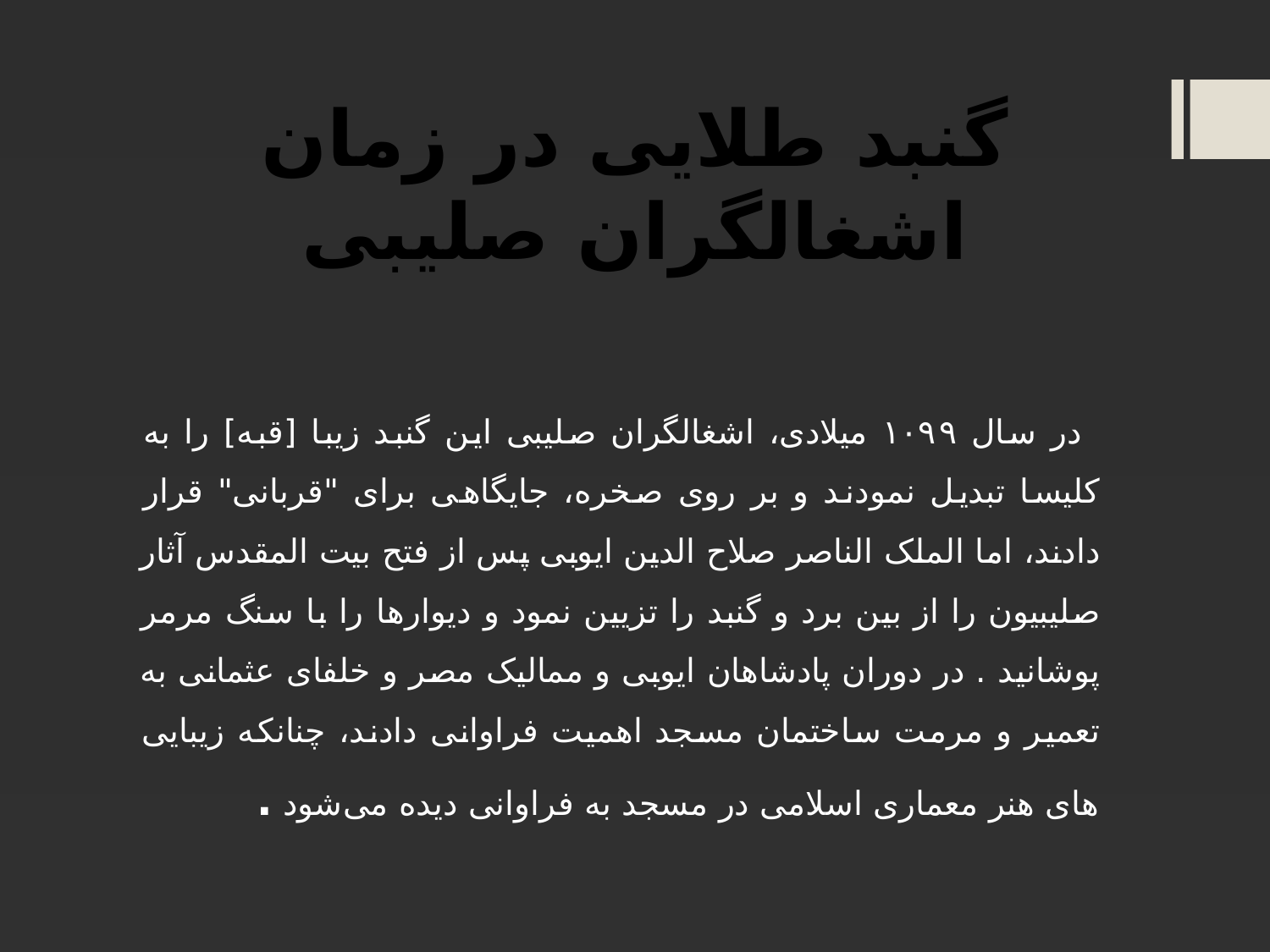

# گنبد طلایی در زمان اشغالگران صلیبی
   در سال ۱۰۹۹ میلادی، اشغالگران صلیبی این گنبد زیبا [قبه] را به کلیسا تبدیل نمودند و بر روی صخره، جایگاهی برای "قربانی" قرار دادند، اما الملک الناصر صلاح الدین‏ ایوبی پس از فتح بیت المقدس آثار صلیبیون را از بین برد و گنبد را تزیین نمود و دیوارها را با سنگ مرمر پوشانید . در دوران پادشاهان ایوبی و ممالیک مصر و خلفای‏ عثمانی به تعمیر و مرمت ساختمان مسجد اهمیت فراوانی‏ دادند، چنانکه زیبایی های‏ هنر معماری اسلامی در مسجد به فراوانی دیده می‌شود .